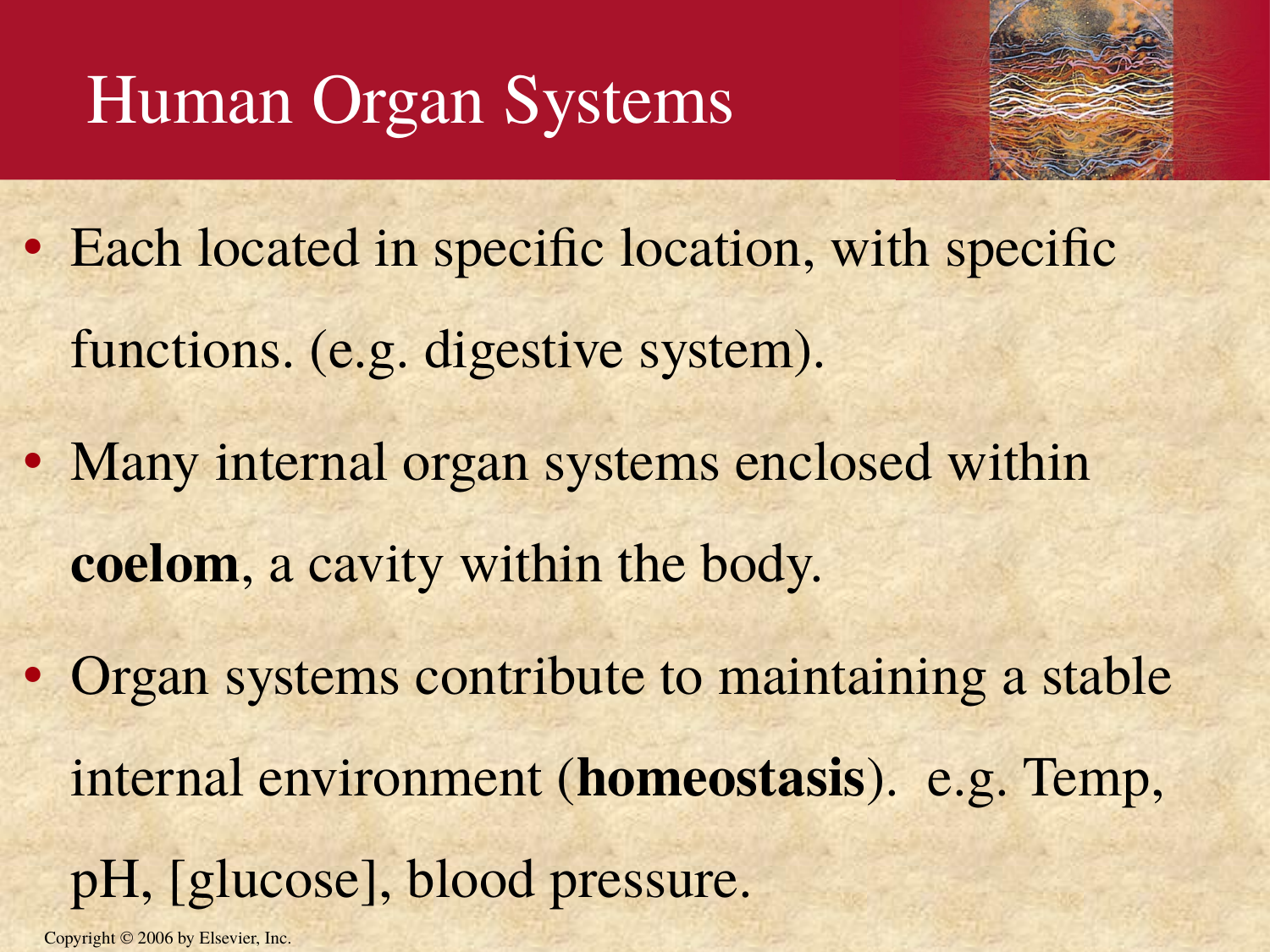

# Human Organ Systems
Each located in specific location, with specific functions. (e.g. digestive system).
Many internal organ systems enclosed within coelom, a cavity within the body.
Organ systems contribute to maintaining a stable internal environment (homeostasis).  e.g. Temp, pH, [glucose], blood pressure.